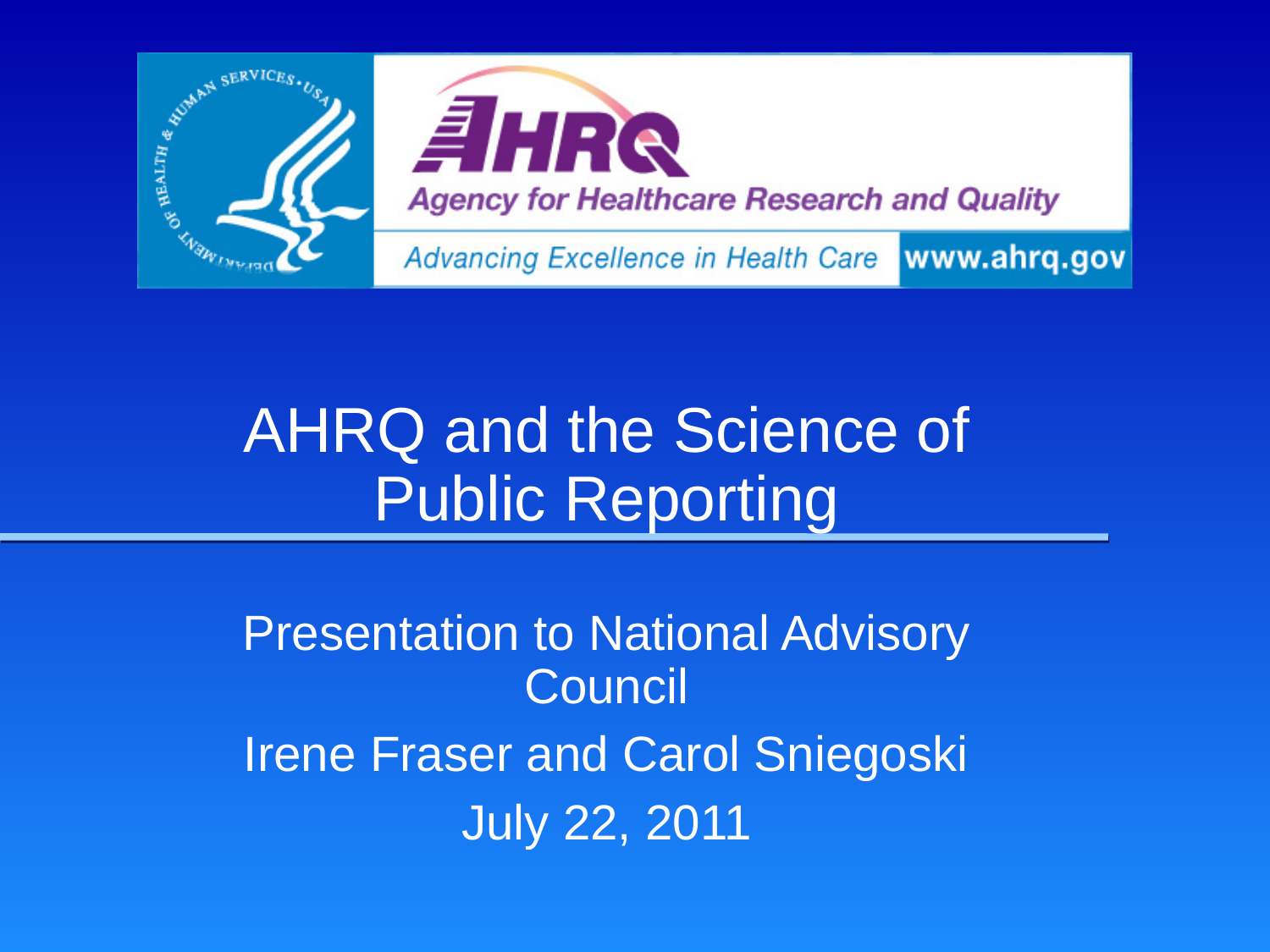

#
AHRQ and the Science of Public Reporting

Presentation to National Advisory Council
Irene Fraser and Carol Sniegoski
July 22, 2011